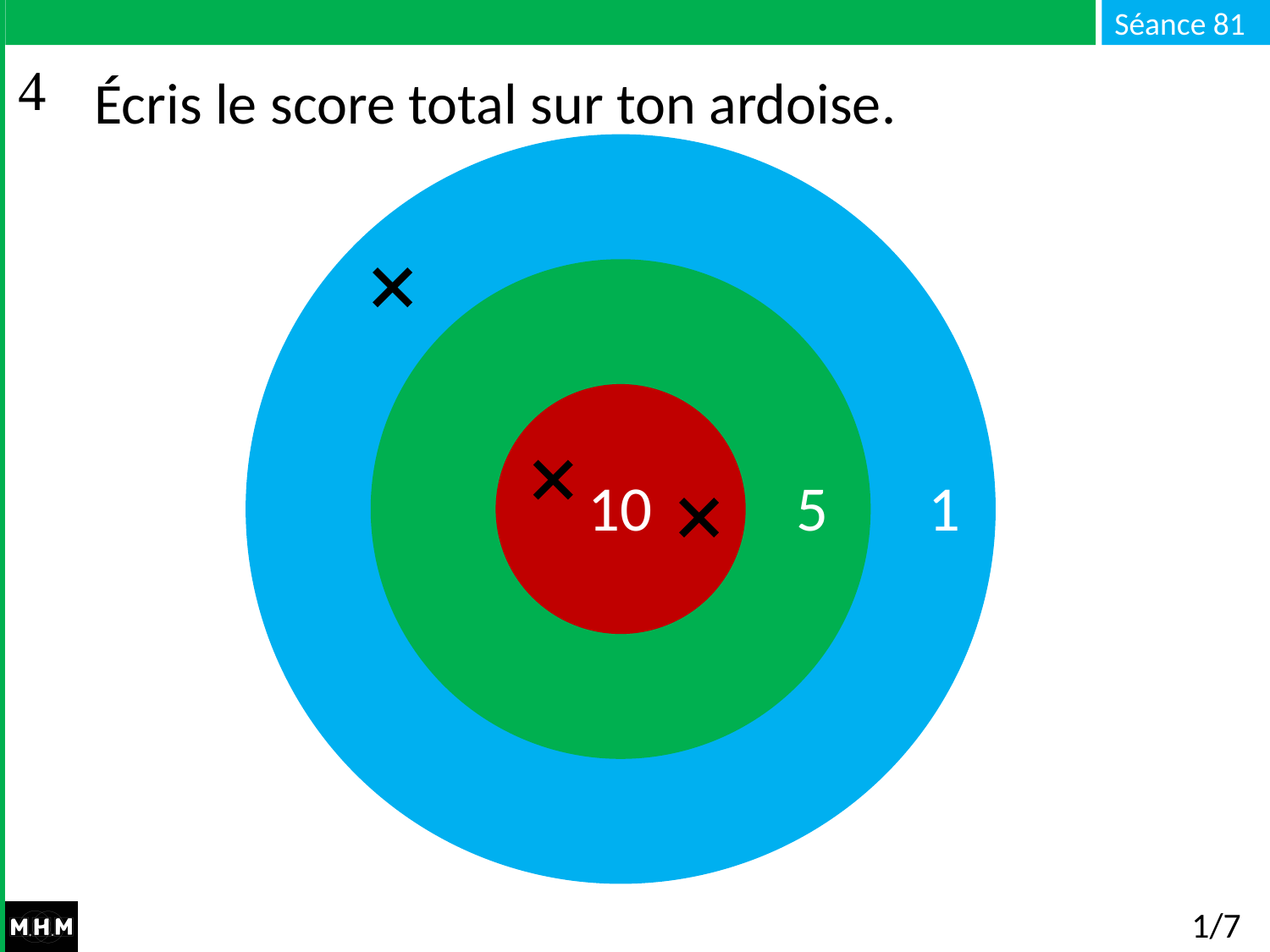

# Écris le score total sur ton ardoise.

10          5       1

1/7